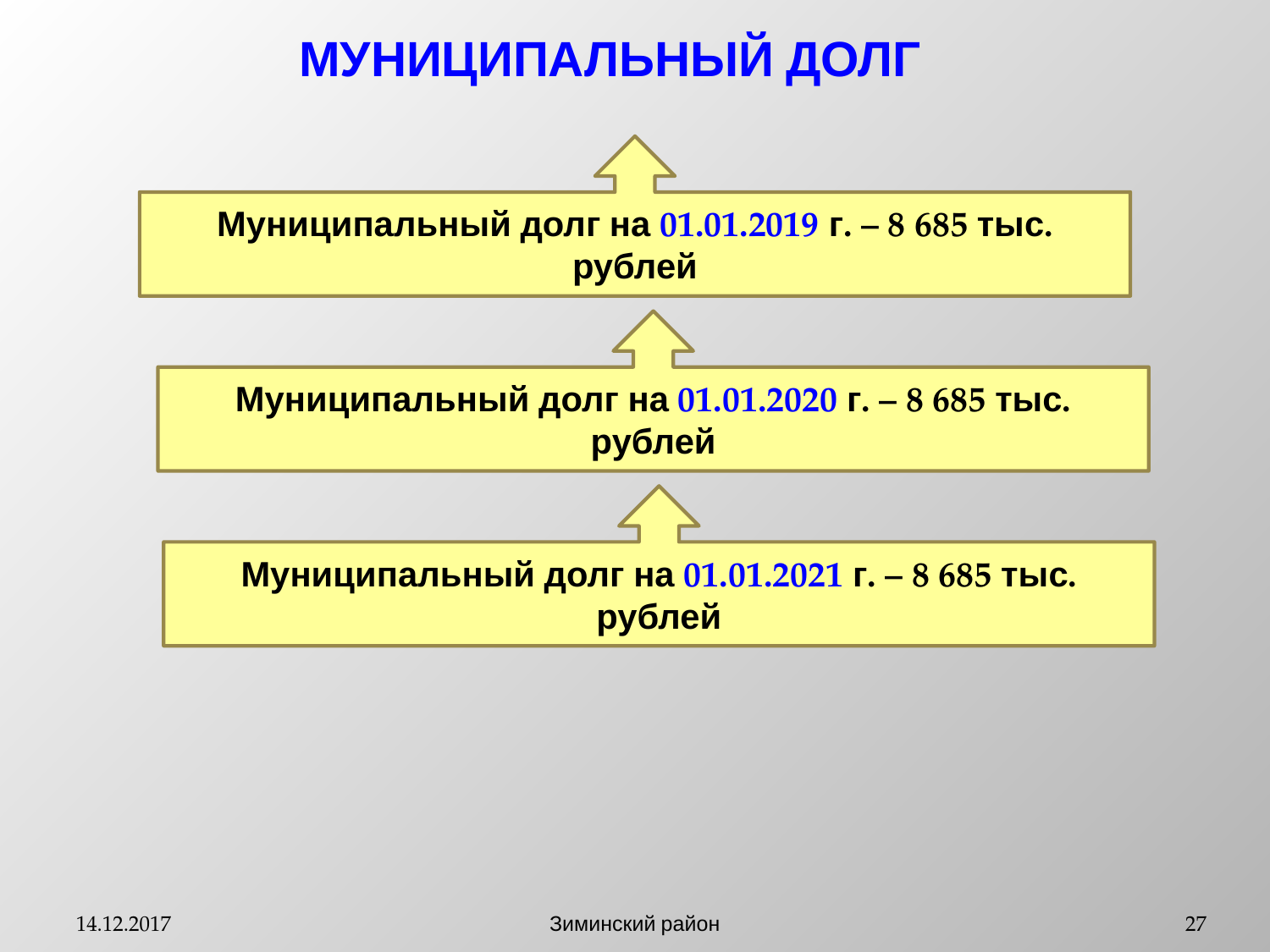

МУНИЦИПАЛЬНЫЙ ДОЛГ

Муниципальный долг на 01.01.2019 г. – 8 685 тыс. рублей
Муниципальный долг на 01.01.2020 г. – 8 685 тыс. рублей
Муниципальный долг на 01.01.2021 г. – 8 685 тыс. рублей
14.12.2017
Зиминский район
27